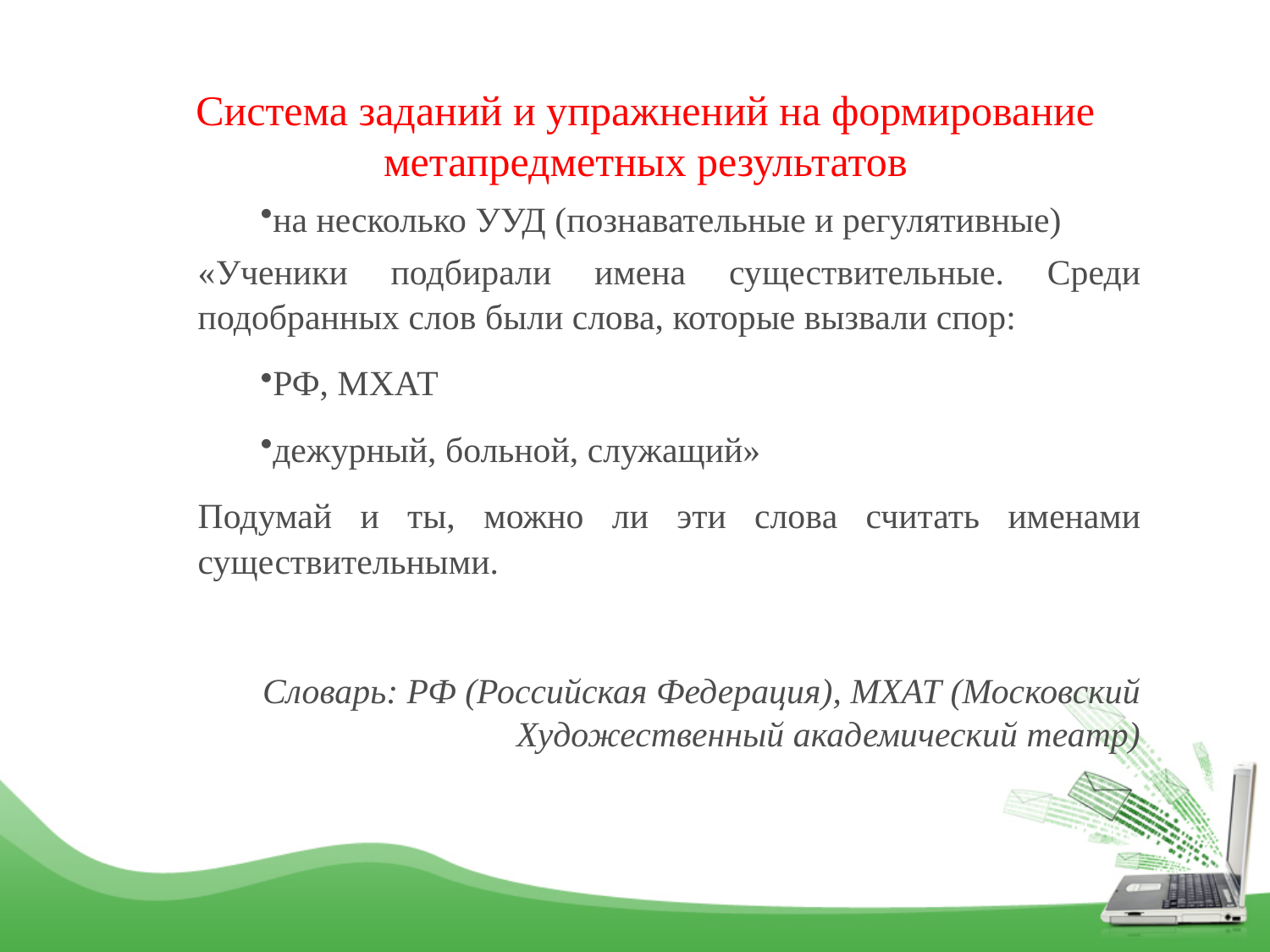

# Система заданий и упражнений на формирование метапредметных результатов
на несколько УУД (познавательные и регулятивные)
«Ученики подбирали имена существительные. Среди подобранных слов были слова, которые вызвали спор:
РФ, МХАТ
дежурный, больной, служащий»
Подумай и ты, можно ли эти слова считать именами существительными.

Словарь: РФ (Российская Федерация), МХАТ (Московский Художественный академический театр)